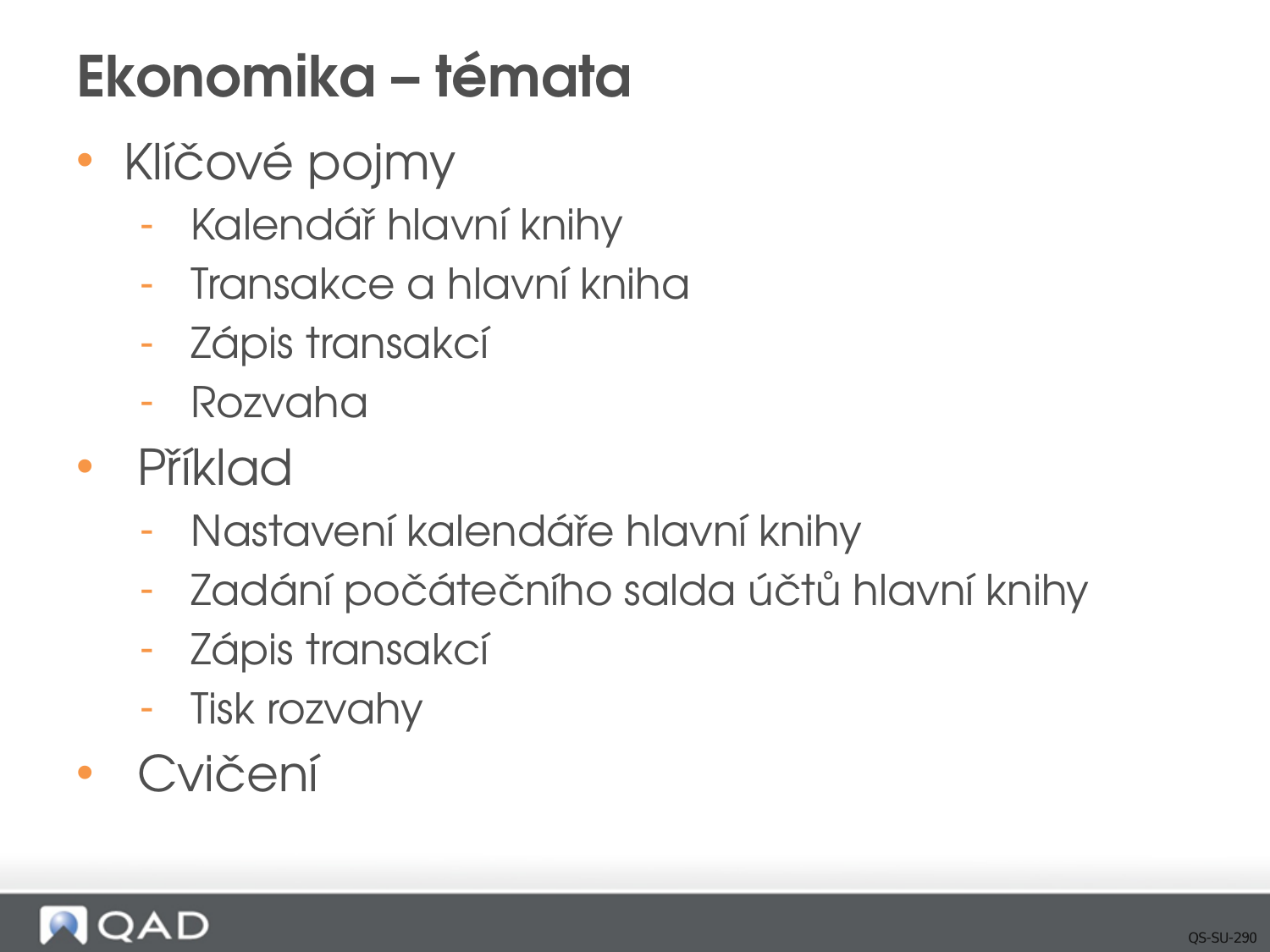

# Ekonomika – témata
Klíčové pojmy
 Kalendář hlavní knihy
 Transakce a hlavní kniha
 Zápis transakcí
 Rozvaha
 Příklad
 Nastavení kalendáře hlavní knihy
 Zadání počátečního salda účtů hlavní knihy
 Zápis transakcí
 Tisk rozvahy
 Cvičení

QS-SU-290